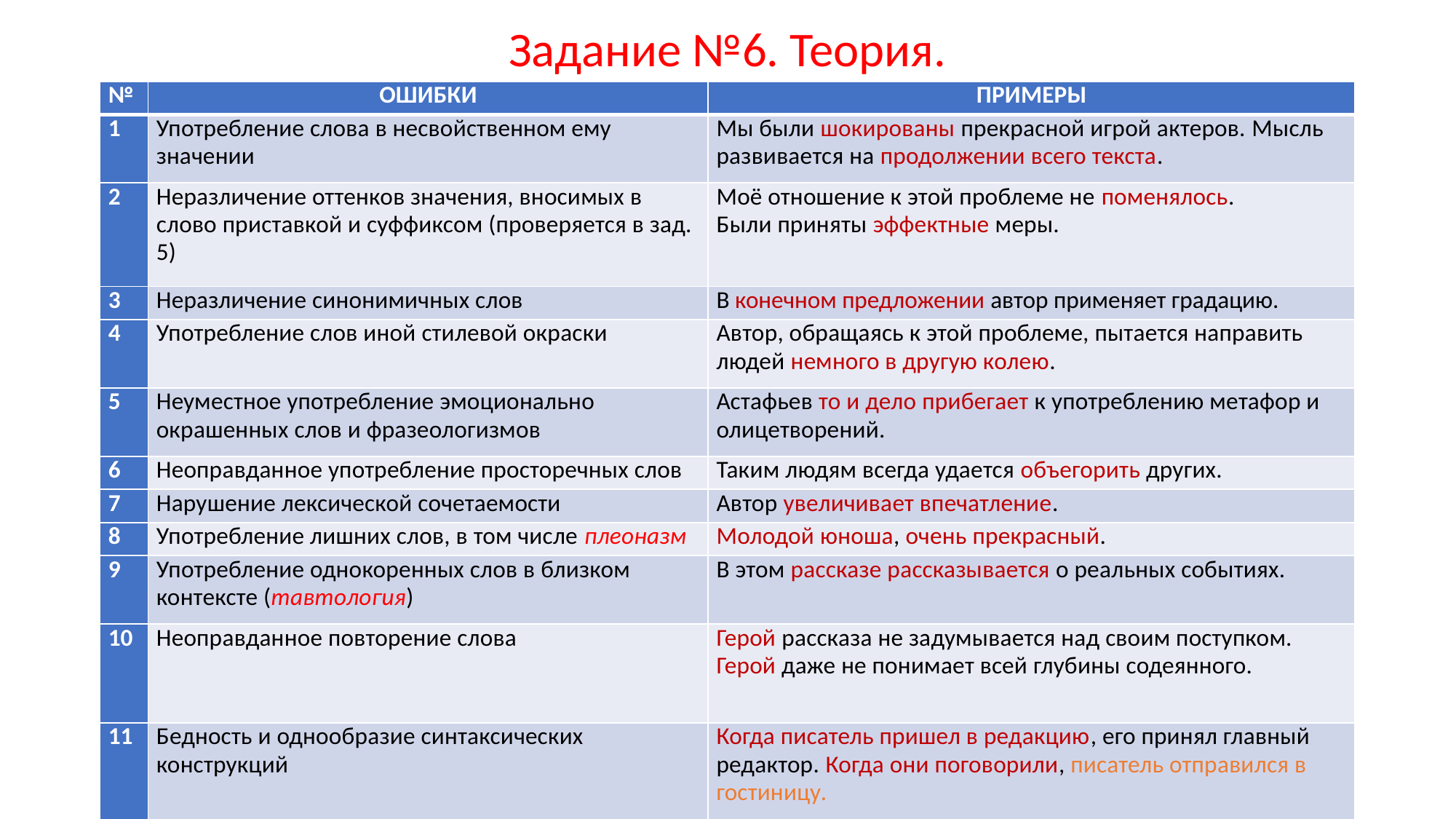

# Задание №6. Теория.
| № | ОШИБКИ | ПРИМЕРЫ |
| --- | --- | --- |
| 1 | Употребление слова в несвойственном ему значении | Мы были шокированы прекрасной игрой актеров. Мысль развивается на продолжении всего текста. |
| 2 | Неразличение оттенков значения, вносимых в слово приставкой и суффиксом (проверяется в зад. 5) | Моё отношение к этой проблеме не поменялось. Были приняты эффектные меры. |
| 3 | Неразличение синонимичных слов | В конечном предложении автор применяет градацию. |
| 4 | Употребление слов иной стилевой окраски | Автор, обращаясь к этой проблеме, пытается направить людей немного в другую колею. |
| 5 | Неуместное употребление эмоционально окрашенных слов и фразеологизмов | Астафьев то и дело прибегает к употреблению метафор и олицетворений. |
| 6 | Неоправданное употребление просторечных слов | Таким людям всегда удается объегорить других. |
| 7 | Нарушение лексической сочетаемости | Автор увеличивает впечатление. |
| 8 | Употребление лишних слов, в том числе плеоназм | Молодой юноша, очень прекрасный. |
| 9 | Употребление однокоренных слов в близком контексте (тавтология) | В этом рассказе рассказывается о реальных событиях. |
| 10 | Неоправданное повторение слова | Герой рассказа не задумывается над своим поступком. Герой даже не понимает всей глубины содеянного. |
| 11 | Бедность и однообразие синтаксических конструкций | Когда писатель пришел в редакцию, его принял главный редактор. Когда они поговорили, писатель отправился в гостиницу. |